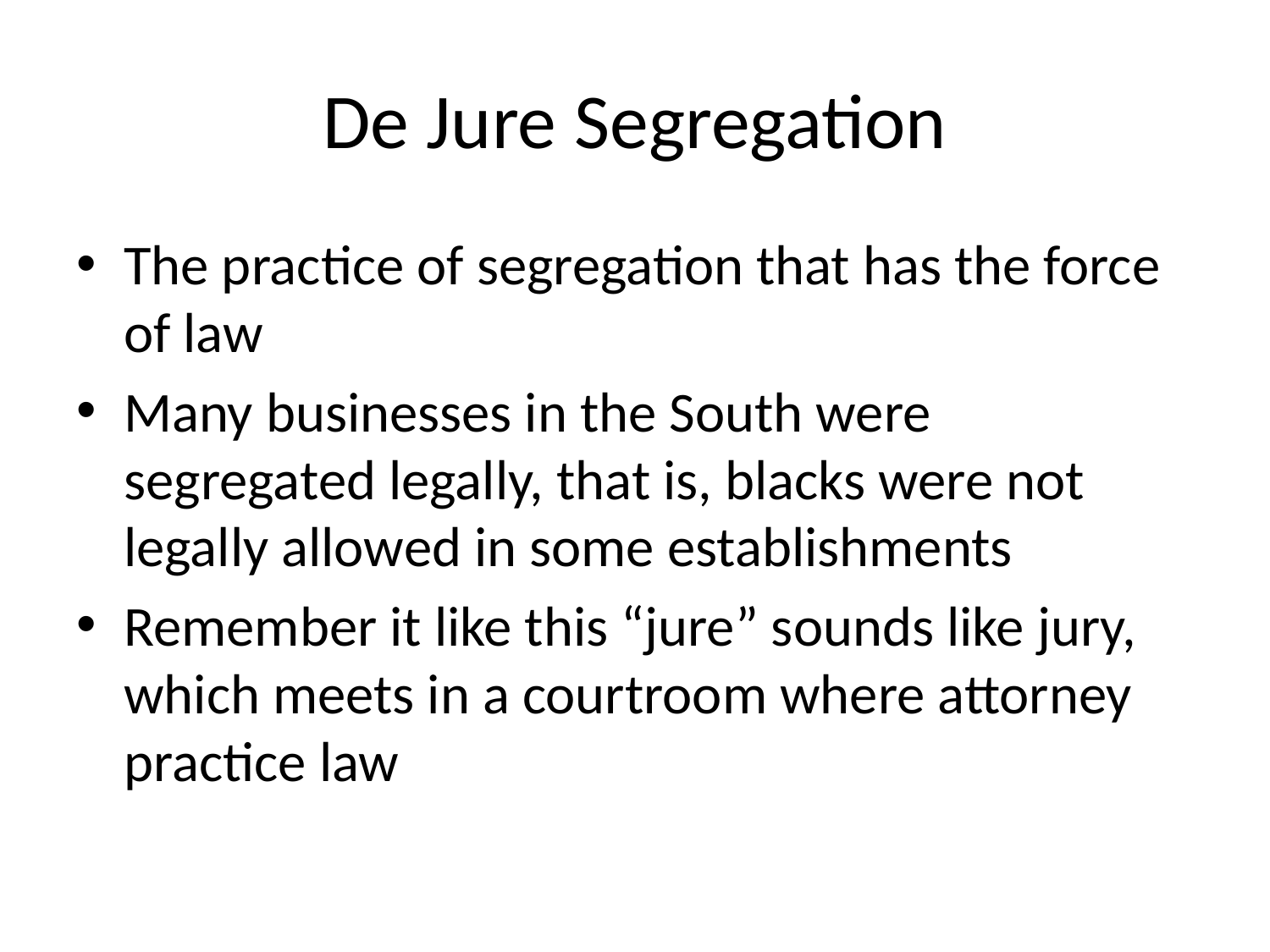

# De Jure Segregation
The practice of segregation that has the force of law
Many businesses in the South were segregated legally, that is, blacks were not legally allowed in some establishments
Remember it like this “jure” sounds like jury, which meets in a courtroom where attorney practice law